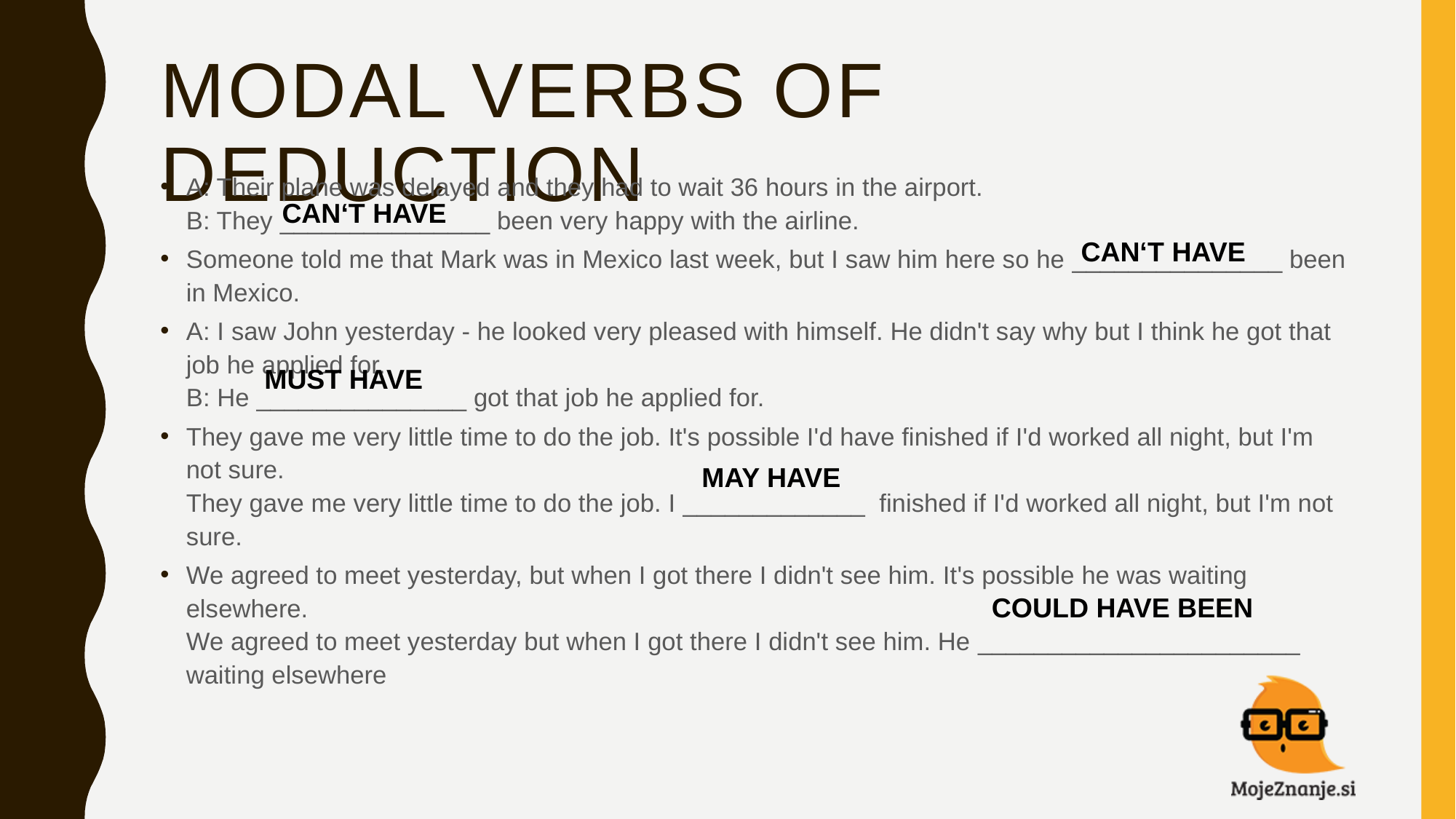

# MODAL VERBS OF DEDUCTION
A: Their plane was delayed and they had to wait 36 hours in the airport.
B: They _______________ been very happy with the airline.
Someone told me that Mark was in Mexico last week, but I saw him here so he _______________ been in Mexico.
A: I saw John yesterday - he looked very pleased with himself. He didn't say why but I think he got that job he applied for.
B: He _______________ got that job he applied for.
They gave me very little time to do the job. It's possible I'd have finished if I'd worked all night, but I'm not sure.
They gave me very little time to do the job. I _____________  finished if I'd worked all night, but I'm not sure.
We agreed to meet yesterday, but when I got there I didn't see him. It's possible he was waiting elsewhere.
We agreed to meet yesterday but when I got there I didn't see him. He _______________________ waiting elsewhere
CAN‘T HAVE
CAN‘T HAVE
MUST HAVE
MAY HAVE
COULD HAVE BEEN